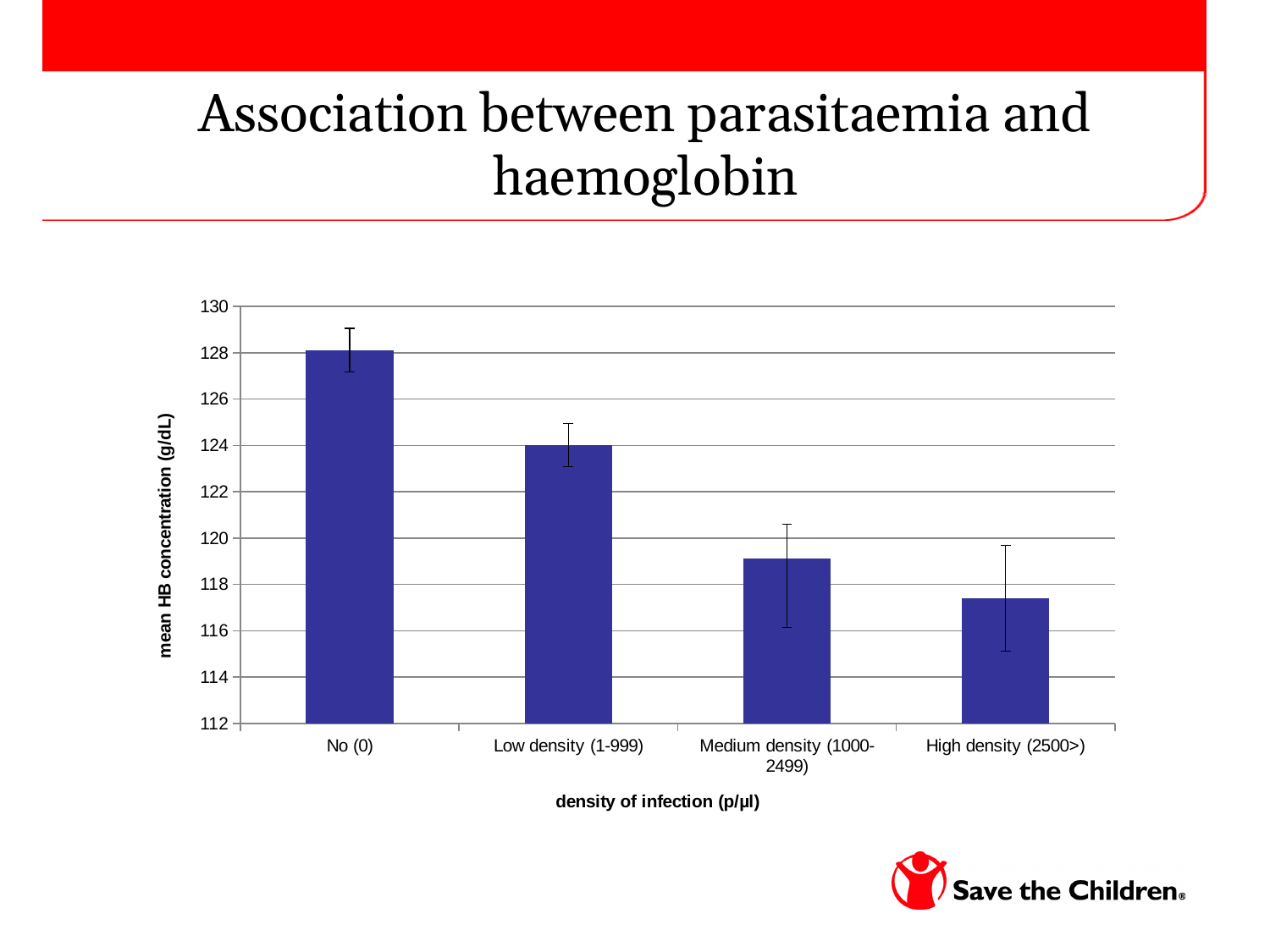

Association between parasitaemia and haemoglobin

### Chart

| Category | HB |
|---|---|
| No (0) | 128.118 |
| Low density (1-999) | 124.02199999999999 |
| Medium density (1000-2499) | 119.117 |
| High density (2500>) | 117.405 |